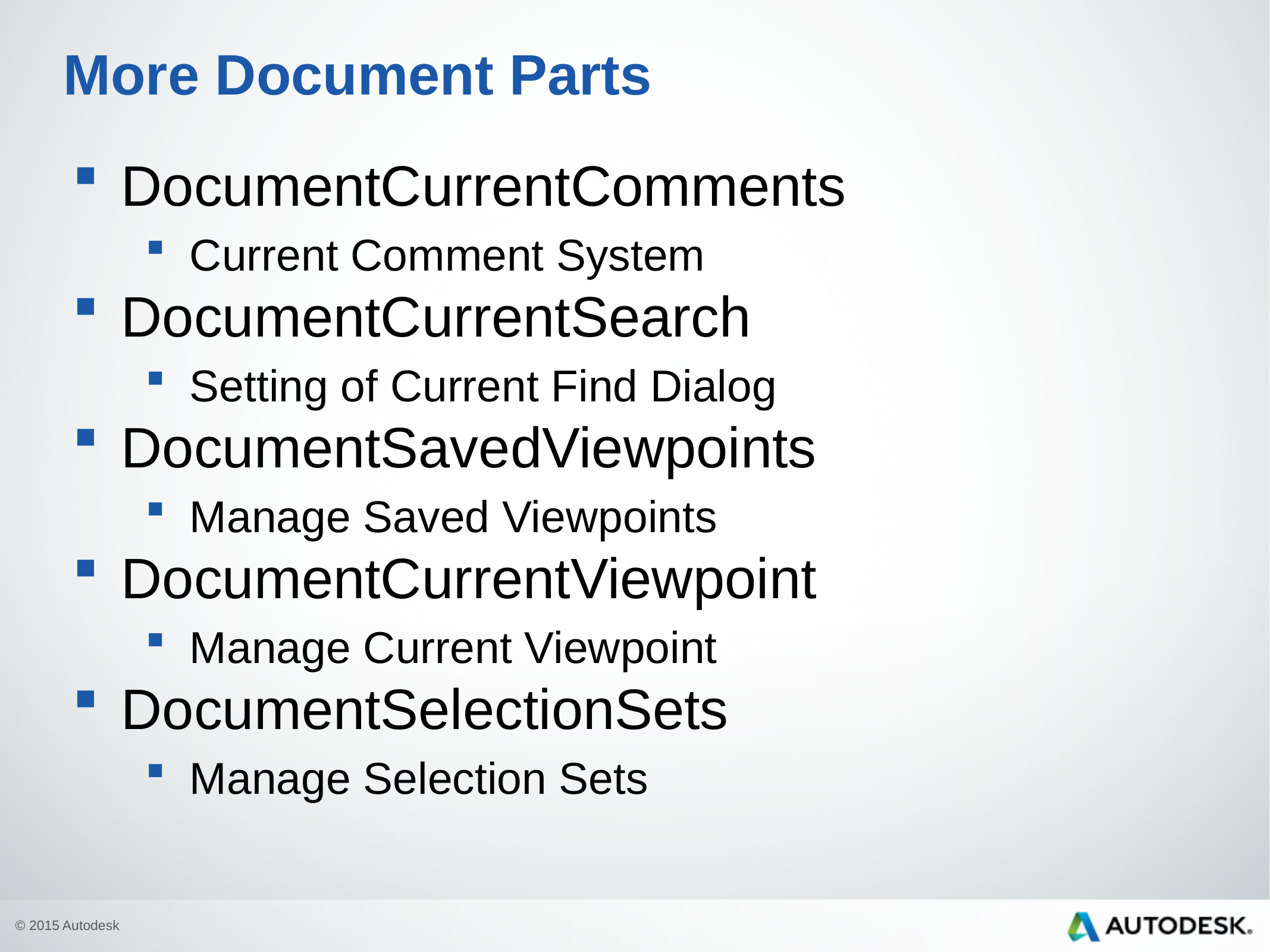

# More Document Parts
DocumentCurrentComments
Current Comment System
DocumentCurrentSearch
Setting of Current Find Dialog
DocumentSavedViewpoints
Manage Saved Viewpoints
DocumentCurrentViewpoint
Manage Current Viewpoint
DocumentSelectionSets
Manage Selection Sets